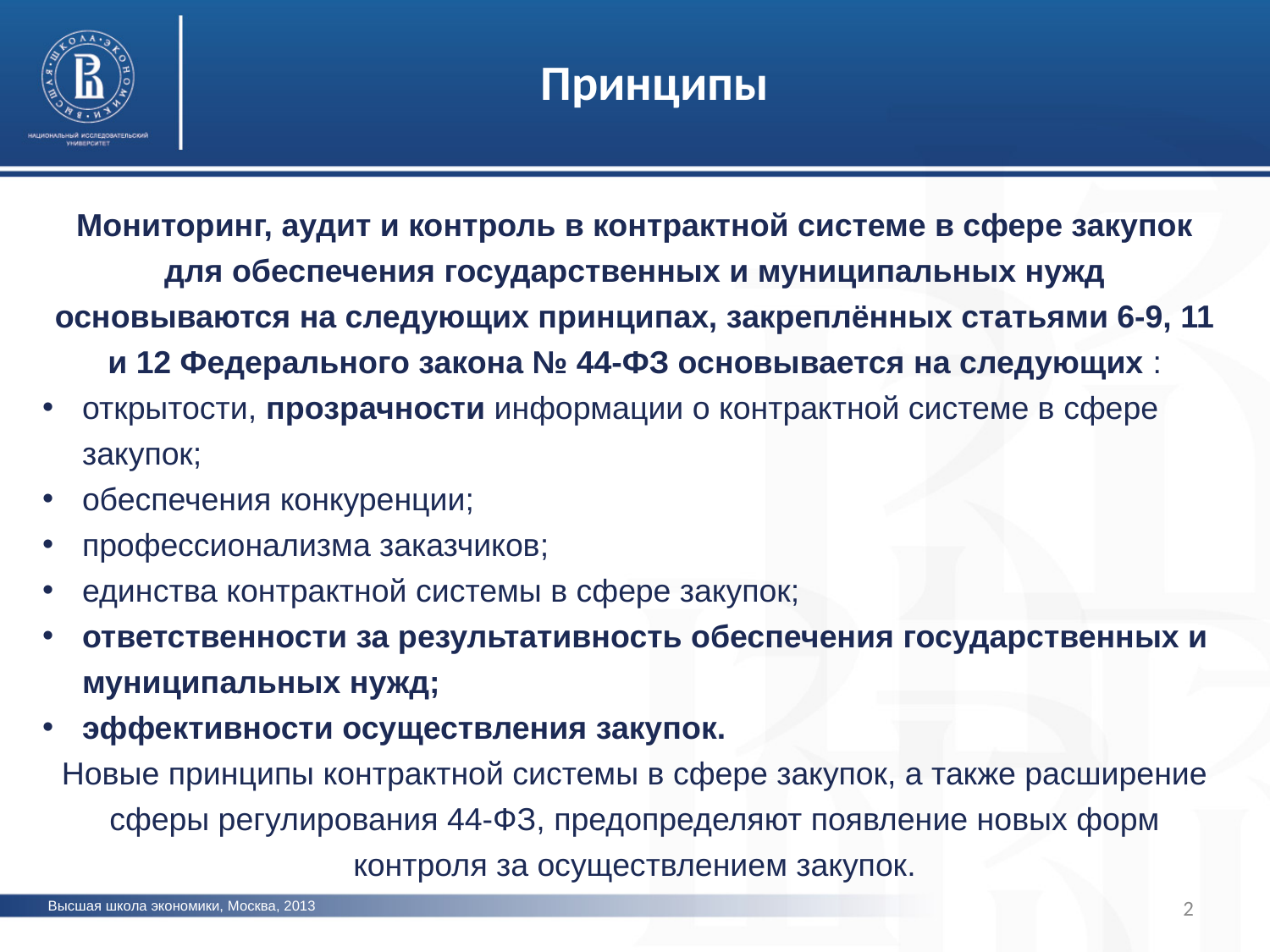

# Принципы

Мониторинг, аудит и контроль в контрактной системе в сфере закупок для обеспечения государственных и муниципальных нужд основываются на следующих принципах, закреплённых статьями 6-9, 11 и 12 Федерального закона № 44-ФЗ основывается на следующих :
открытости, прозрачности информации о контрактной системе в сфере закупок;
обеспечения конкуренции;
профессионализма заказчиков;
единства контрактной системы в сфере закупок;
ответственности за результативность обеспечения государственных и муниципальных нужд;
эффективности осуществления закупок.
Новые принципы контрактной системы в сфере закупок, а также расширение сферы регулирования 44-ФЗ, предопределяют появление новых форм контроля за осуществлением закупок.

2
Высшая школа экономики, Москва, 2013